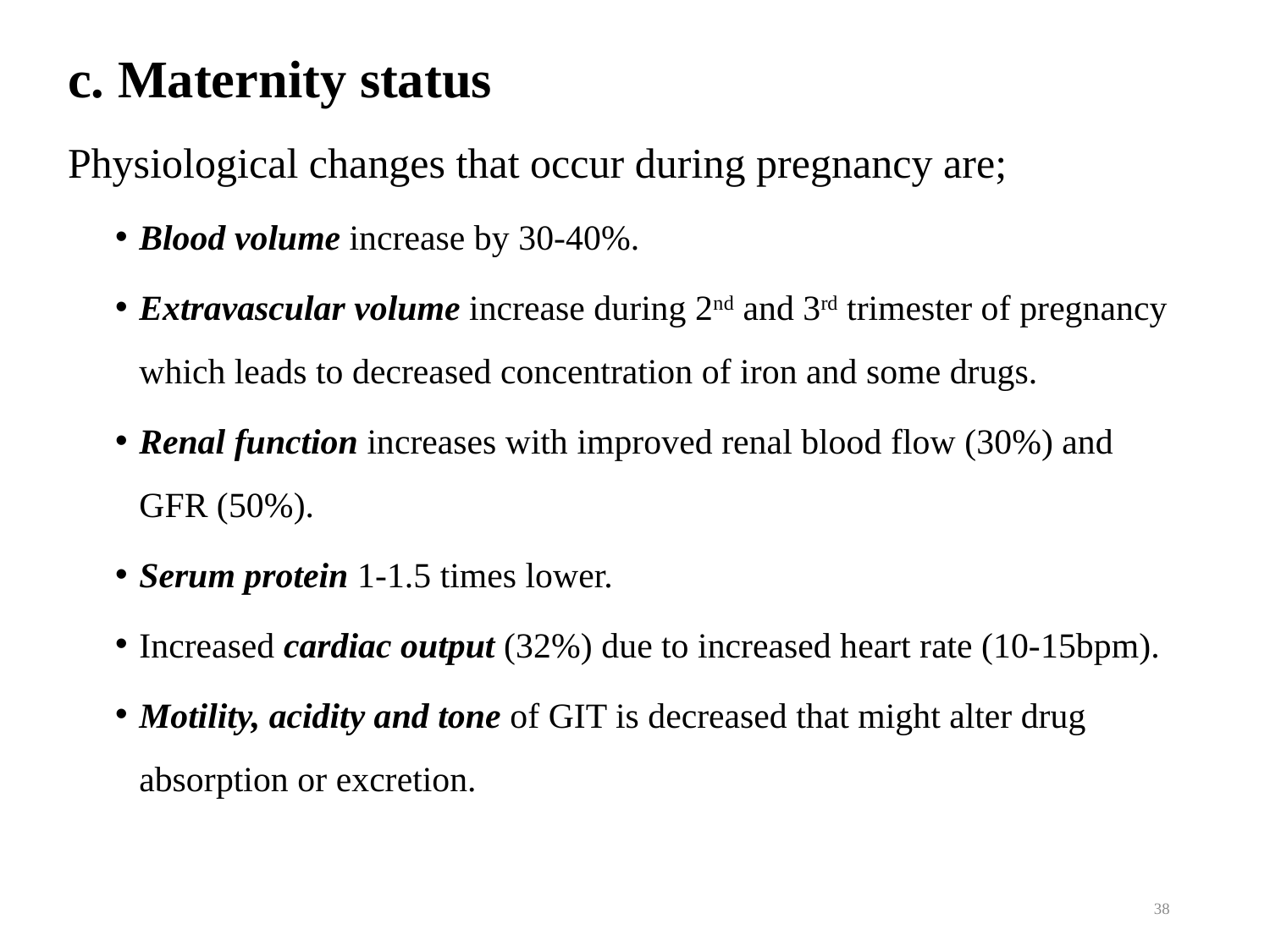

c. Maternity status
Physiological changes that occur during pregnancy are;
Blood volume increase by 30-40%.
Extravascular volume increase during 2nd and 3rd trimester of pregnancy which leads to decreased concentration of iron and some drugs.
Renal function increases with improved renal blood flow (30%) and GFR (50%).
Serum protein 1-1.5 times lower.
Increased cardiac output (32%) due to increased heart rate (10-15bpm).
Motility, acidity and tone of GIT is decreased that might alter drug absorption or excretion.
38